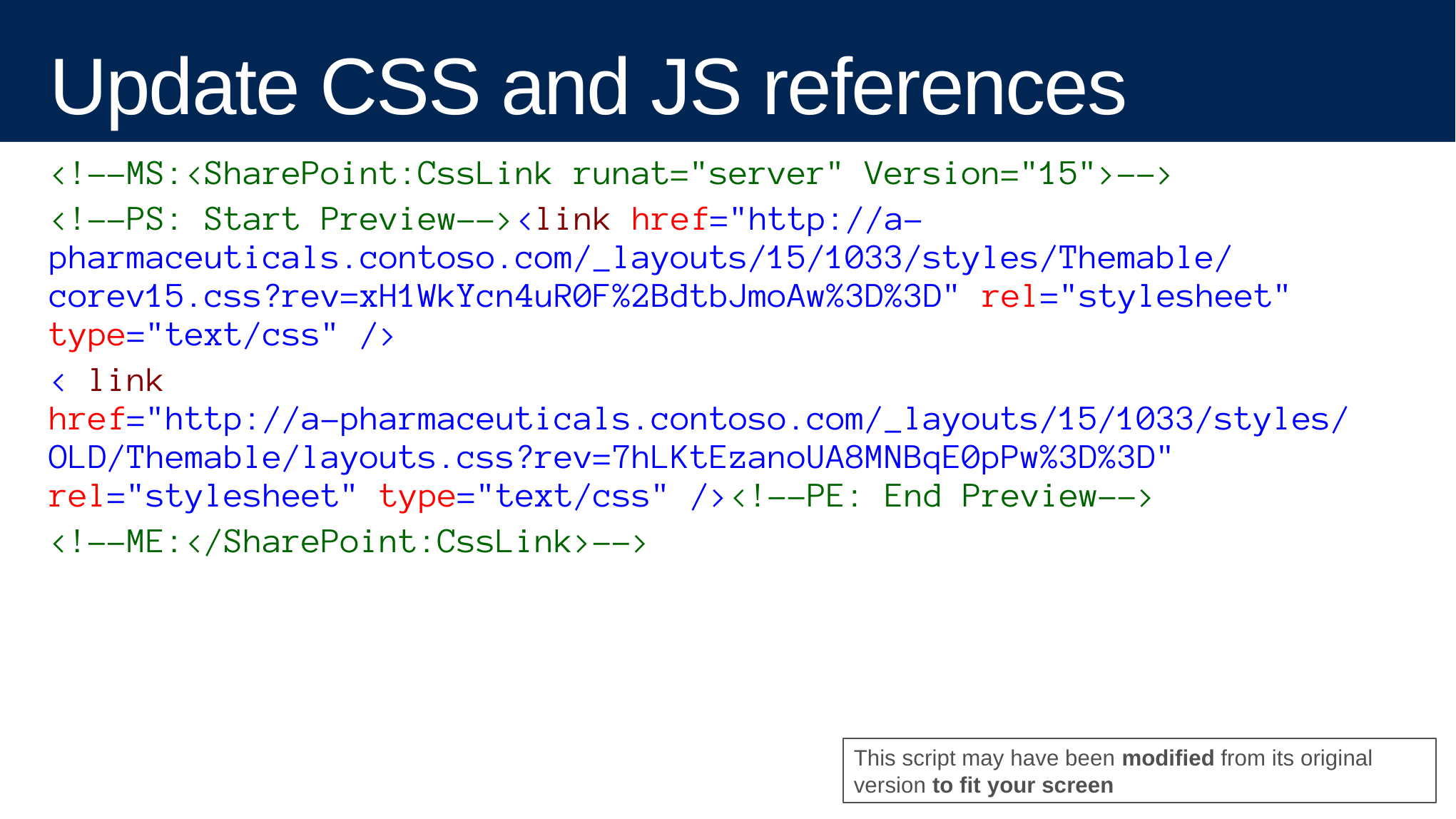

# Update CSS and JS references
<!--MS:<SharePoint:CssLink runat="server" Version="15">-->
<!--PS: Start Preview--><link href="http://a-pharmaceuticals.contoso.com/_layouts/15/1033/styles/Themable/corev15.css?rev=xH1WkYcn4uR0F%2BdtbJmoAw%3D%3D" rel="stylesheet" type="text/css" />
< link href="http://a-pharmaceuticals.contoso.com/_layouts/15/1033/styles/OLD/Themable/layouts.css?rev=7hLKtEzanoUA8MNBqE0pPw%3D%3D" rel="stylesheet" type="text/css" /><!--PE: End Preview-->
<!--ME:</SharePoint:CssLink>-->
This script may have been modified from its original version to fit your screen